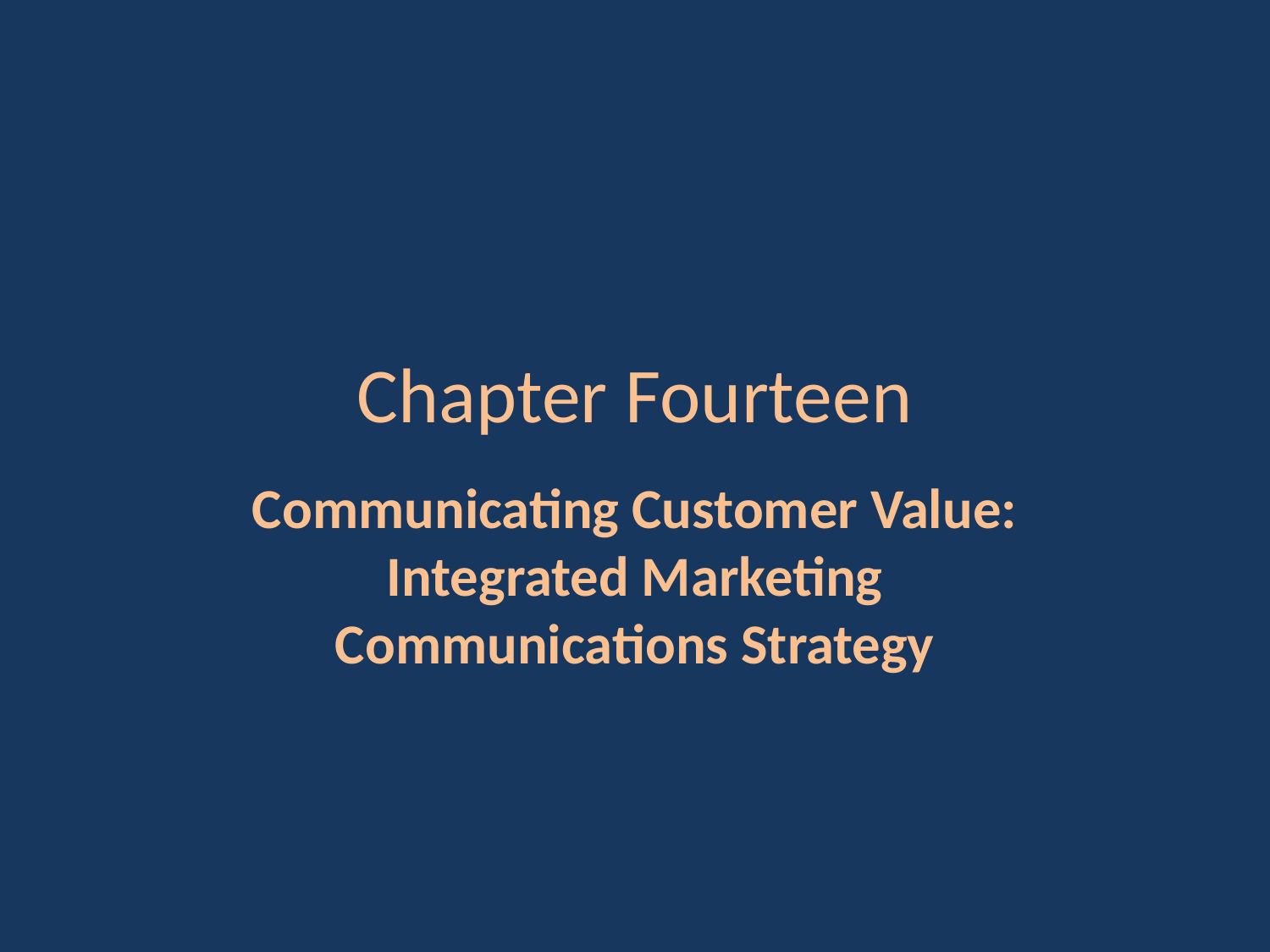

# Chapter Fourteen
Communicating Customer Value: Integrated Marketing Communications Strategy